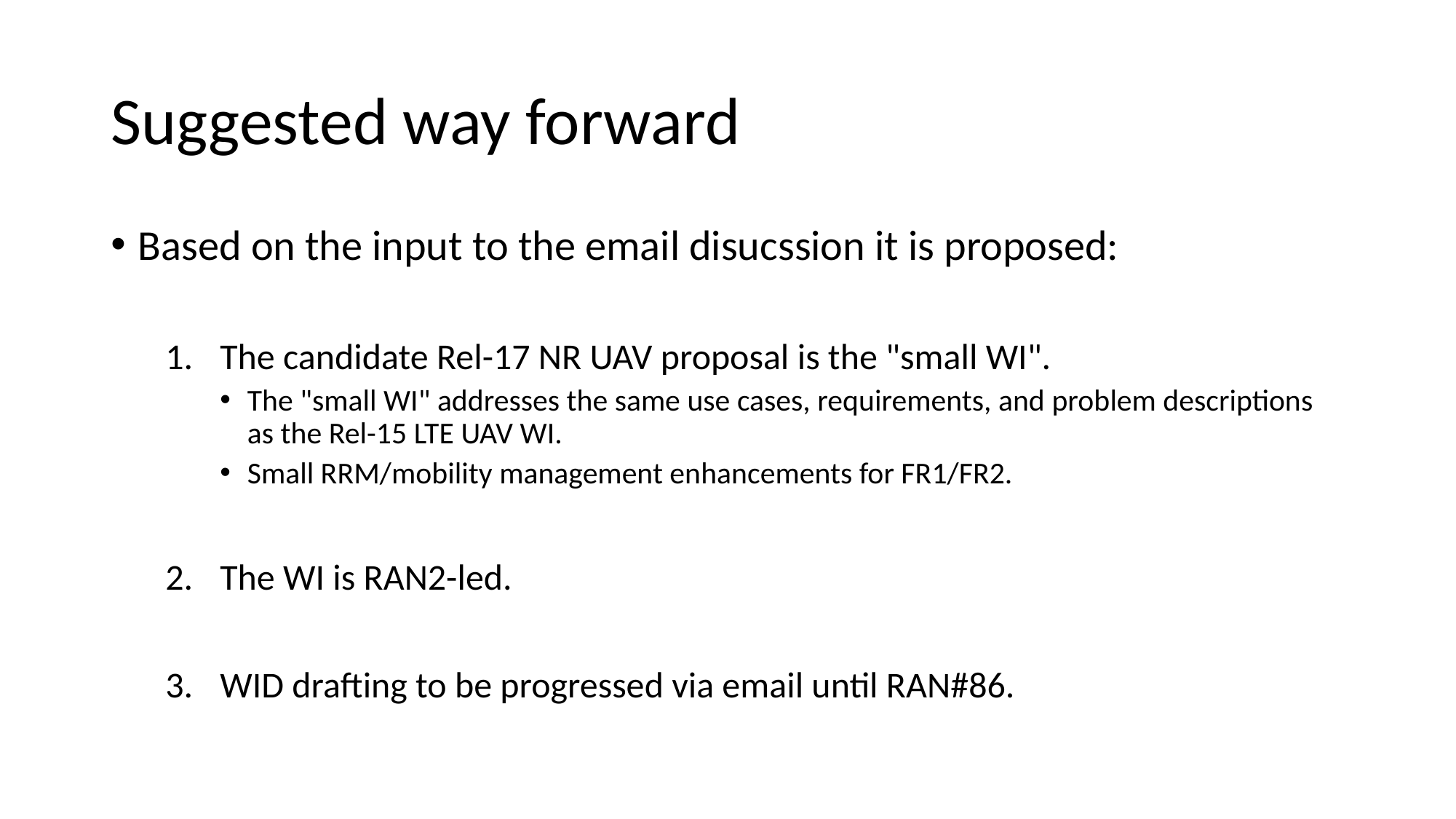

# Suggested way forward
Based on the input to the email disucssion it is proposed:

The candidate Rel-17 NR UAV proposal is the "small WI".
The "small WI" addresses the same use cases, requirements, and problem descriptions as the Rel-15 LTE UAV WI.
Small RRM/mobility management enhancements for FR1/FR2.

The WI is RAN2-led.

WID drafting to be progressed via email until RAN#86.